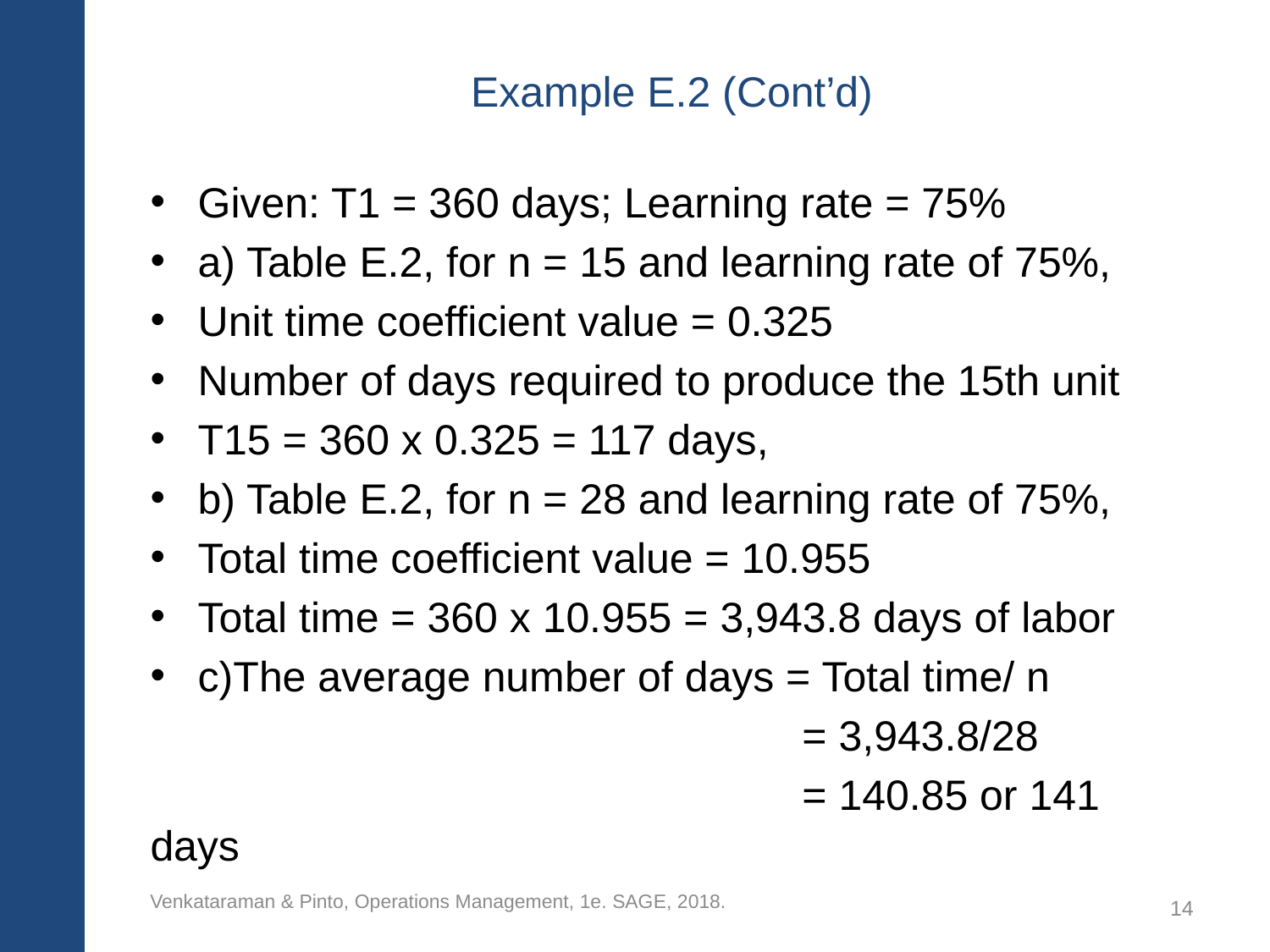

# Example E.2 (Cont’d)
Given: T1 = 360 days; Learning rate = 75%
a) Table E.2, for n = 15 and learning rate of 75%,
Unit time coefficient value = 0.325
Number of days required to produce the 15th unit
T15 = 360 x 0.325 = 117 days,
b) Table E.2, for n = 28 and learning rate of 75%,
Total time coefficient value = 10.955
Total time = 360 x 10.955 = 3,943.8 days of labor
c)The average number of days = Total time/ n
                                                       = 3,943.8/28
                                                       = 140.85 or 141 days
Venkataraman & Pinto, Operations Management, 1e. SAGE, 2018.
14